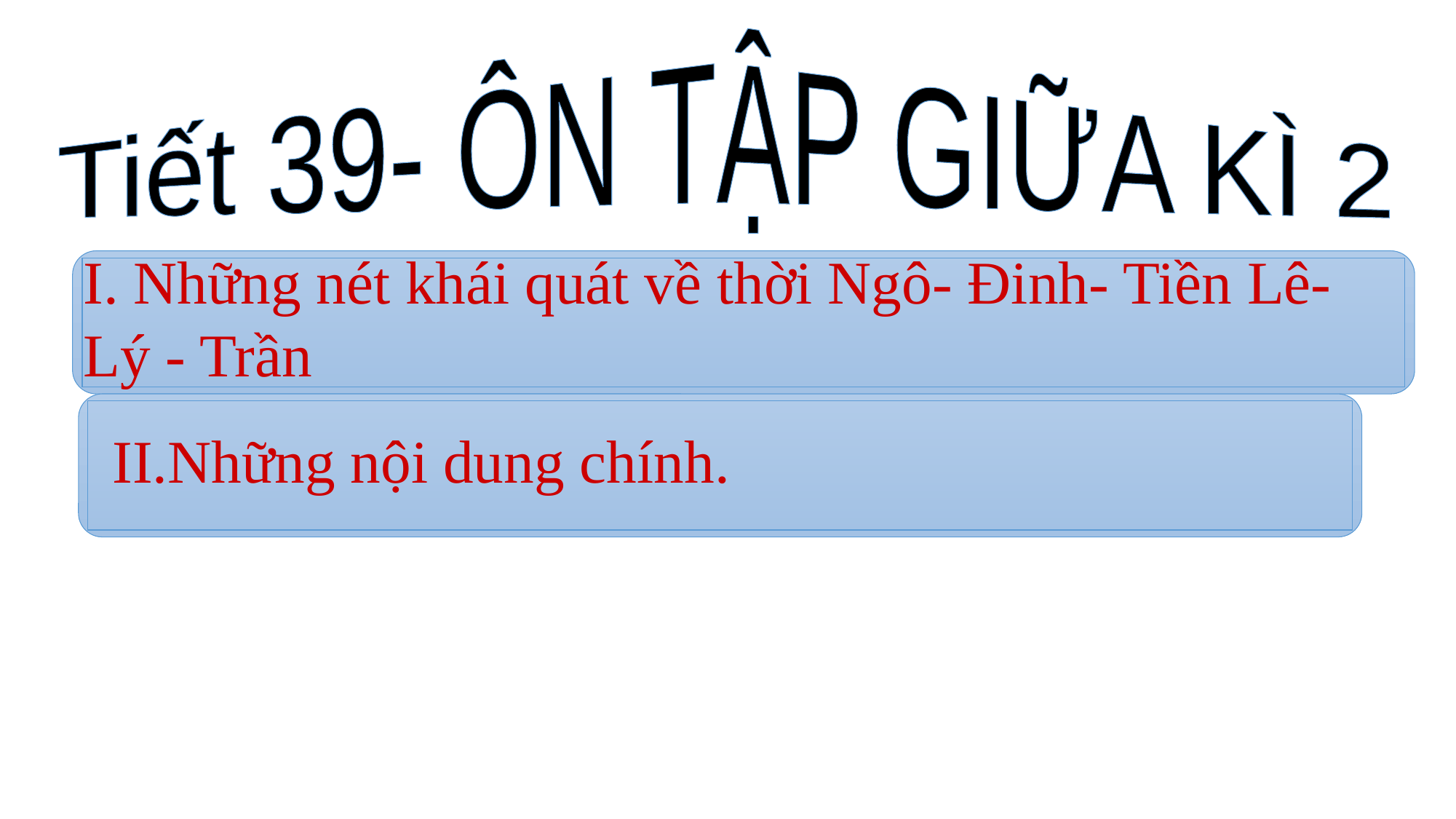

Tiết 39- ÔN TẬP GIỮA KÌ 2
I. Những nét khái quát về thời Ngô- Đinh- Tiền Lê- Lý - Trần

II.Những nội dung chính.